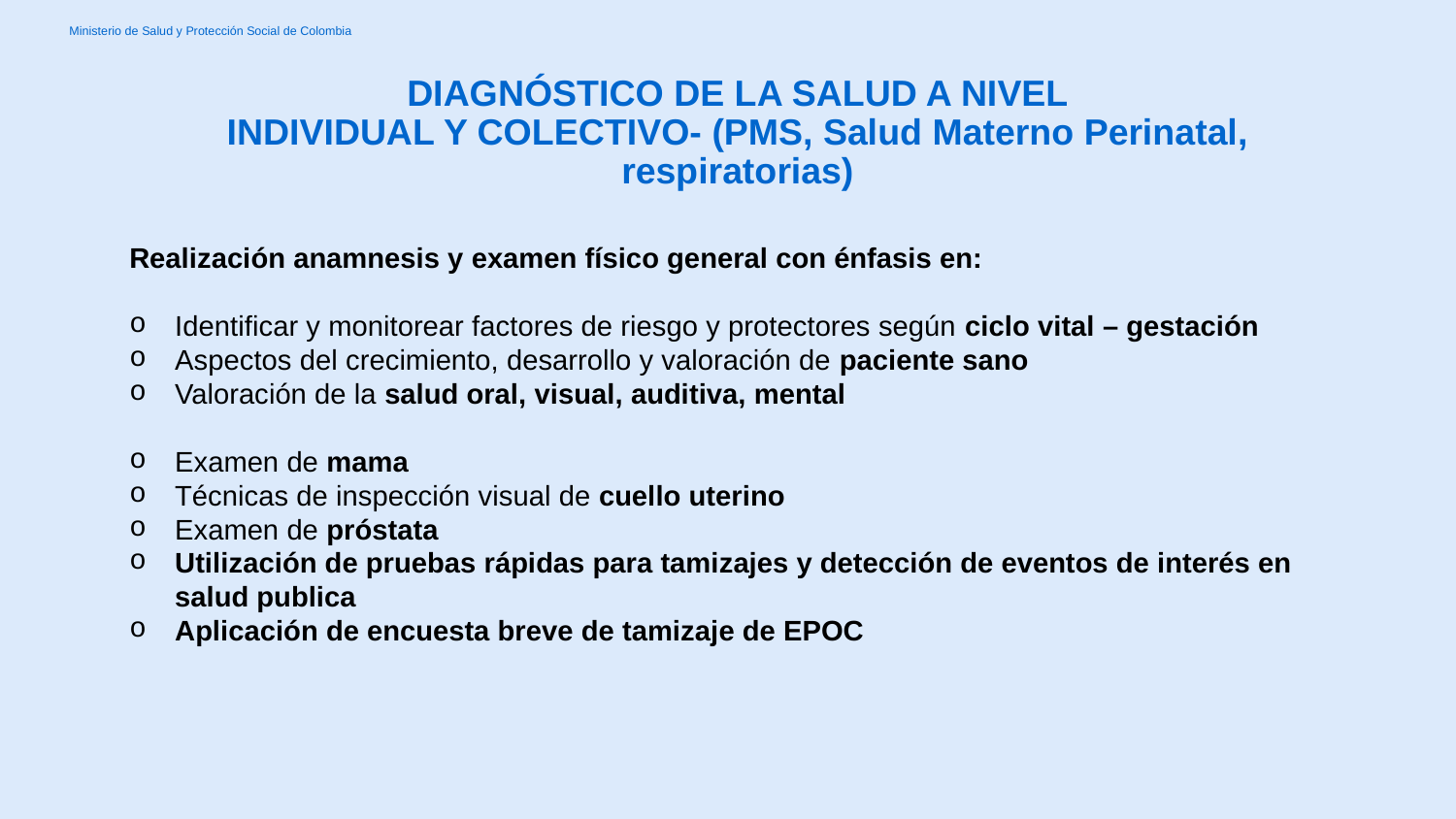

DIAGNÓSTICO DE LA SALUD A NIVEL
INDIVIDUAL Y COLECTIVO- (PMS, Salud Materno Perinatal, respiratorias)
Realización anamnesis y examen físico general con énfasis en:

Identificar y monitorear factores de riesgo y protectores según ciclo vital – gestación
Aspectos del crecimiento, desarrollo y valoración de paciente sano
Valoración de la salud oral, visual, auditiva, mental

Examen de mama
Técnicas de inspección visual de cuello uterino
Examen de próstata
Utilización de pruebas rápidas para tamizajes y detección de eventos de interés en salud publica
Aplicación de encuesta breve de tamizaje de EPOC